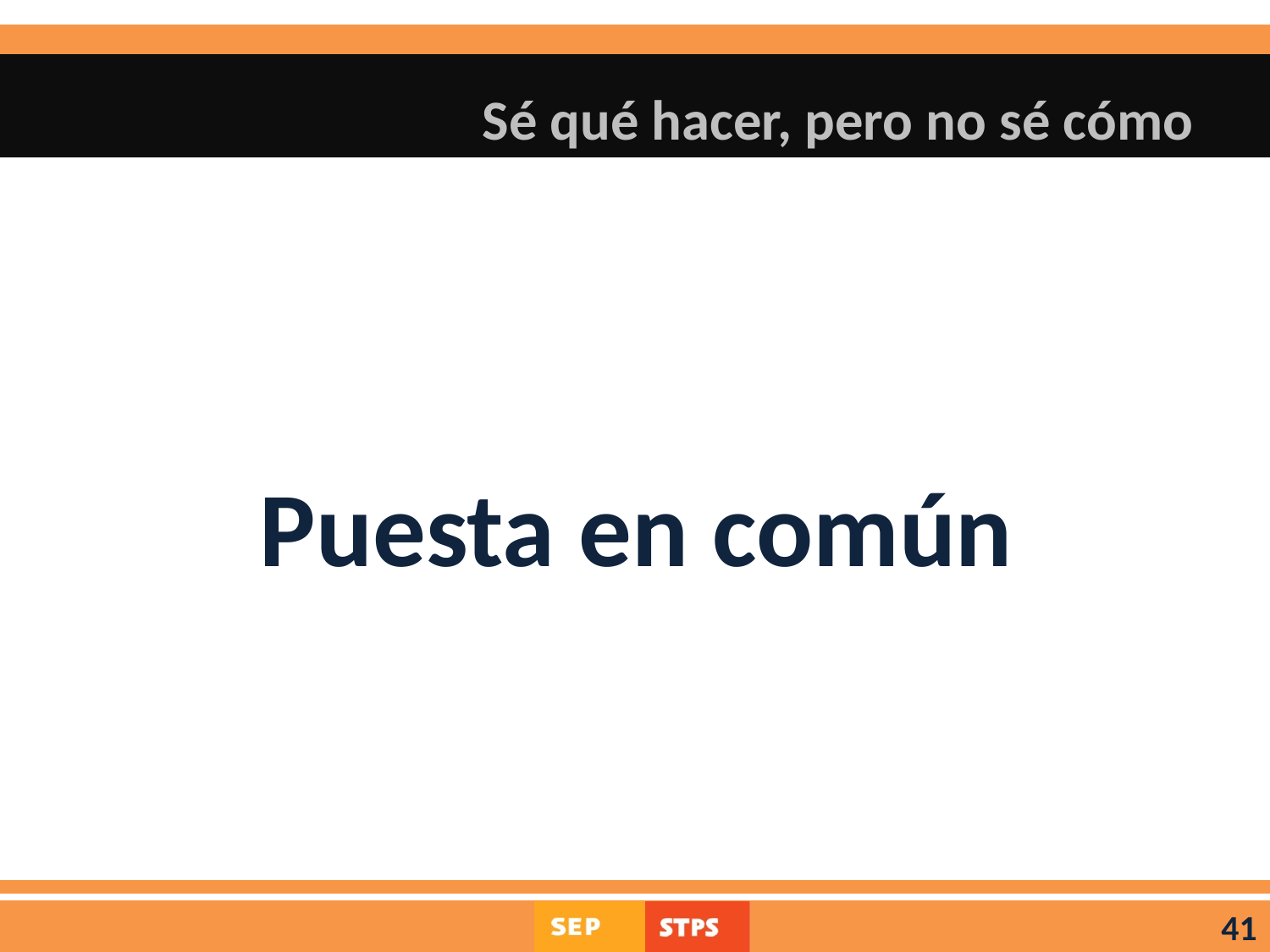

# Sé qué hacer, pero no sé cómo
Puesta en común

41